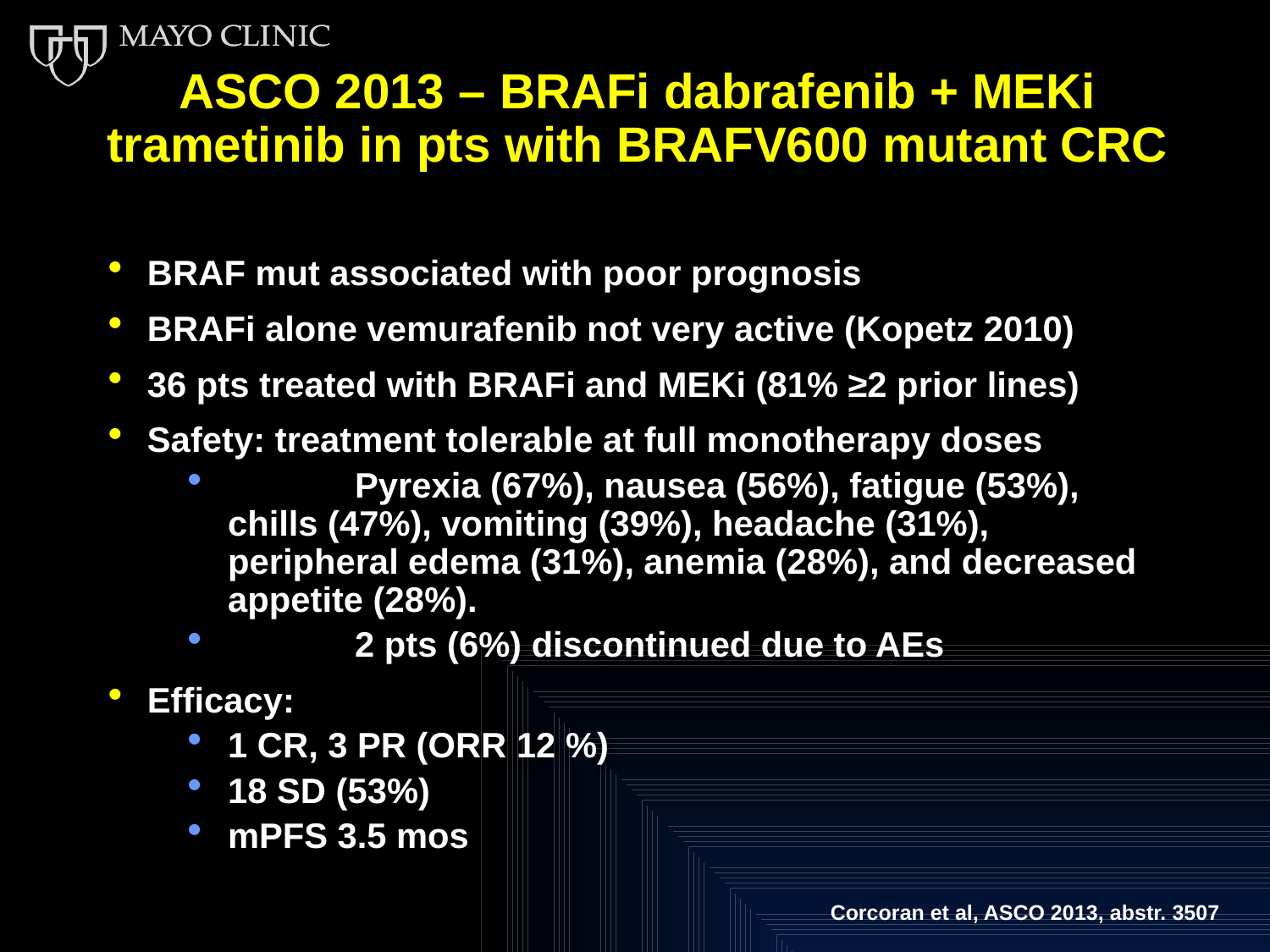

# ASCO 2013 – BRAFi dabrafenib + MEKi trametinib in pts with BRAFV600 mutant CRC
BRAF mut associated with poor prognosis
BRAFi alone vemurafenib not very active (Kopetz 2010)
36 pts treated with BRAFi and MEKi (81% ≥2 prior lines)
Safety: treatment tolerable at full monotherapy doses
	Pyrexia (67%), nausea (56%), fatigue (53%), chills (47%), vomiting (39%), headache (31%), peripheral edema (31%), anemia (28%), and decreased appetite (28%).
	2 pts (6%) discontinued due to AEs
Efficacy:
1 CR, 3 PR (ORR 12 %)
18 SD (53%)
mPFS 3.5 mos
Corcoran et al, ASCO 2013, abstr. 3507